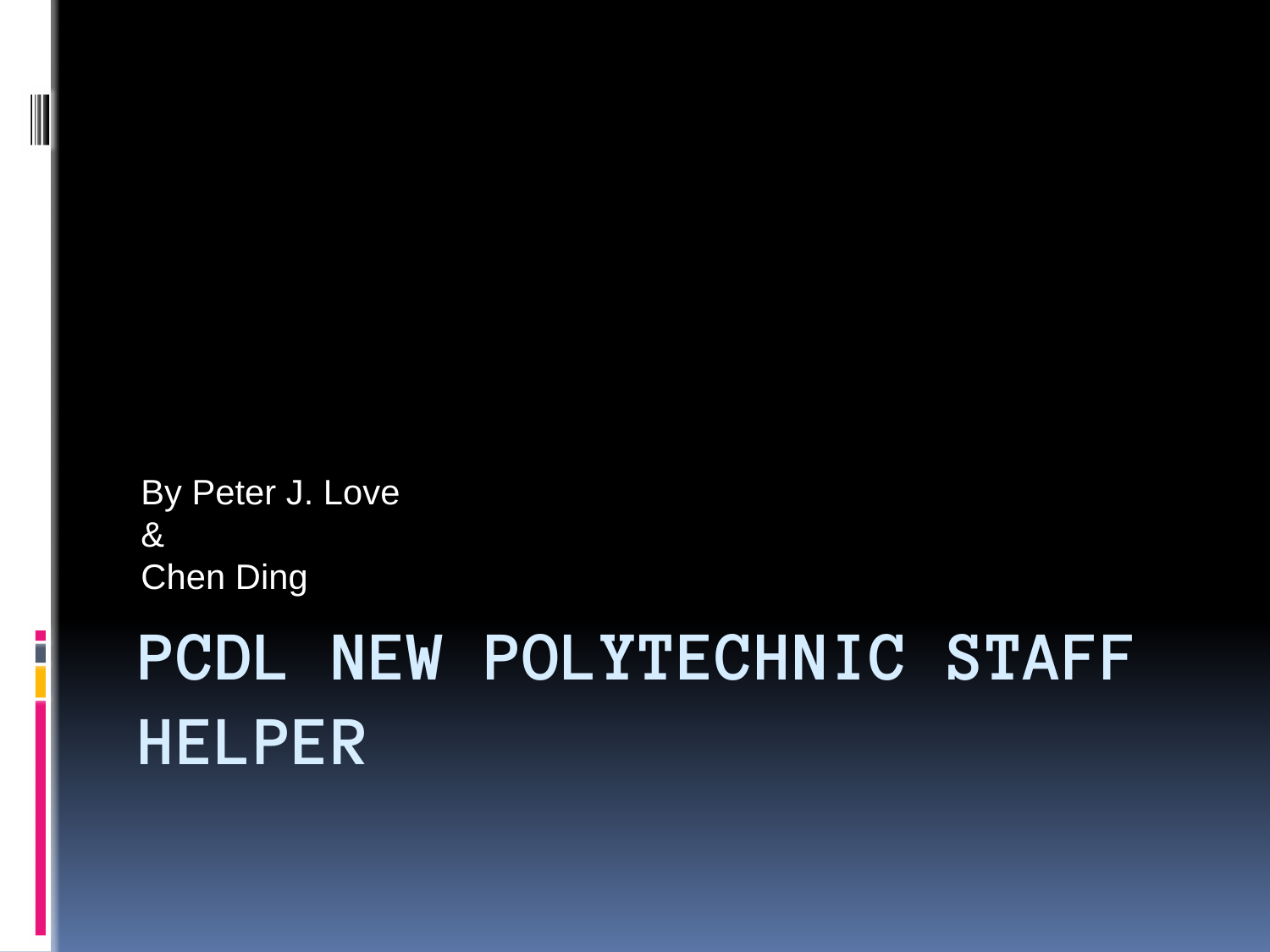

By Peter J. Love
&
Chen Ding
# PCDL New Polytechnic Staff Helper